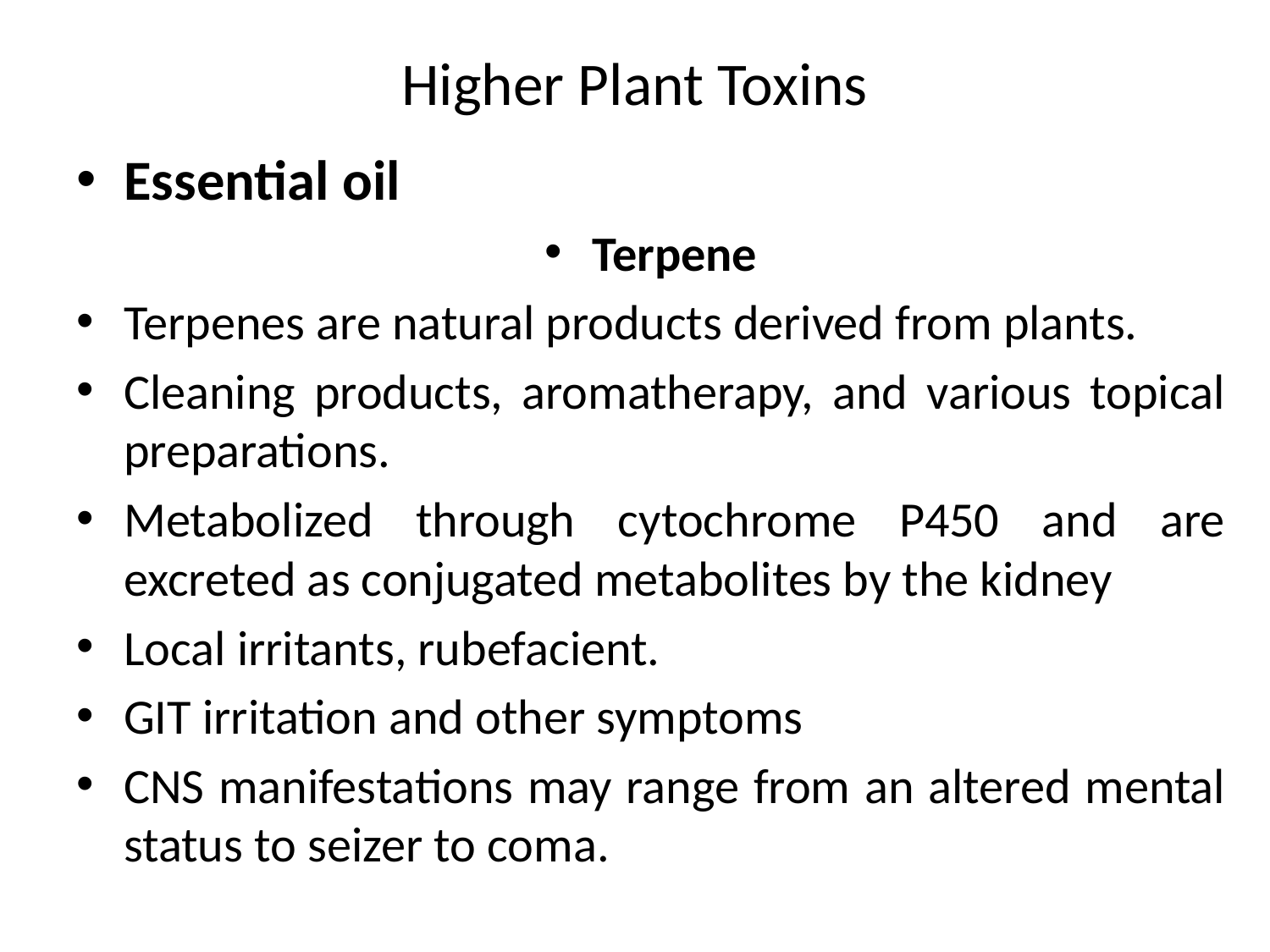

# Higher Plant Toxins
Essential oil
Terpene
Terpenes are natural products derived from plants.
Cleaning products, aromatherapy, and various topical preparations.
Metabolized through cytochrome P450 and are excreted as conjugated metabolites by the kidney
Local irritants, rubefacient.
GIT irritation and other symptoms
CNS manifestations may range from an altered mental status to seizer to coma.